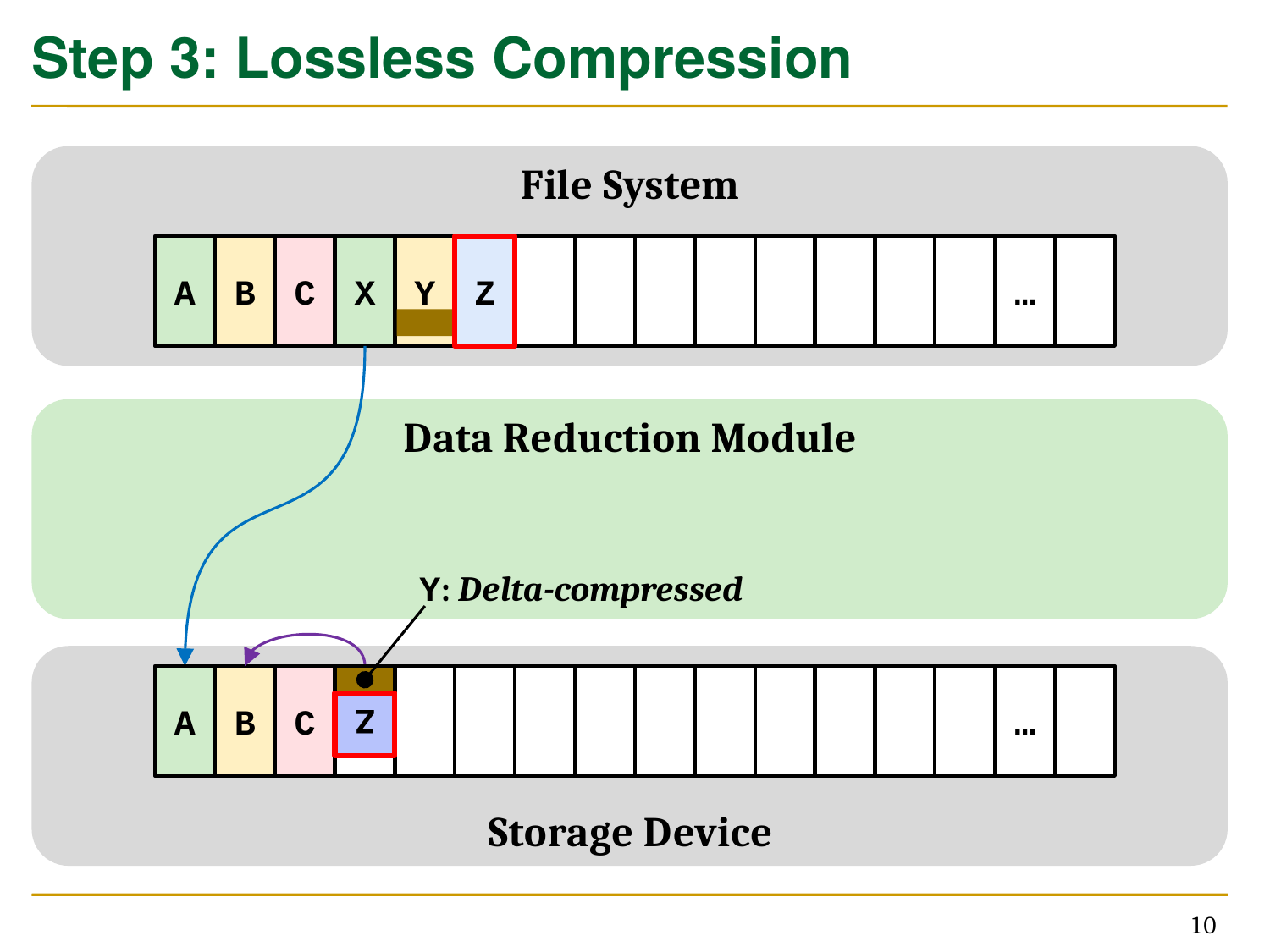

# Step 3: Lossless Compression
File System
A
B
C
X
Y
Z

…

Data Reduction Module
Y: Delta-compressed
Storage Device
A
B
C

…

Z
10